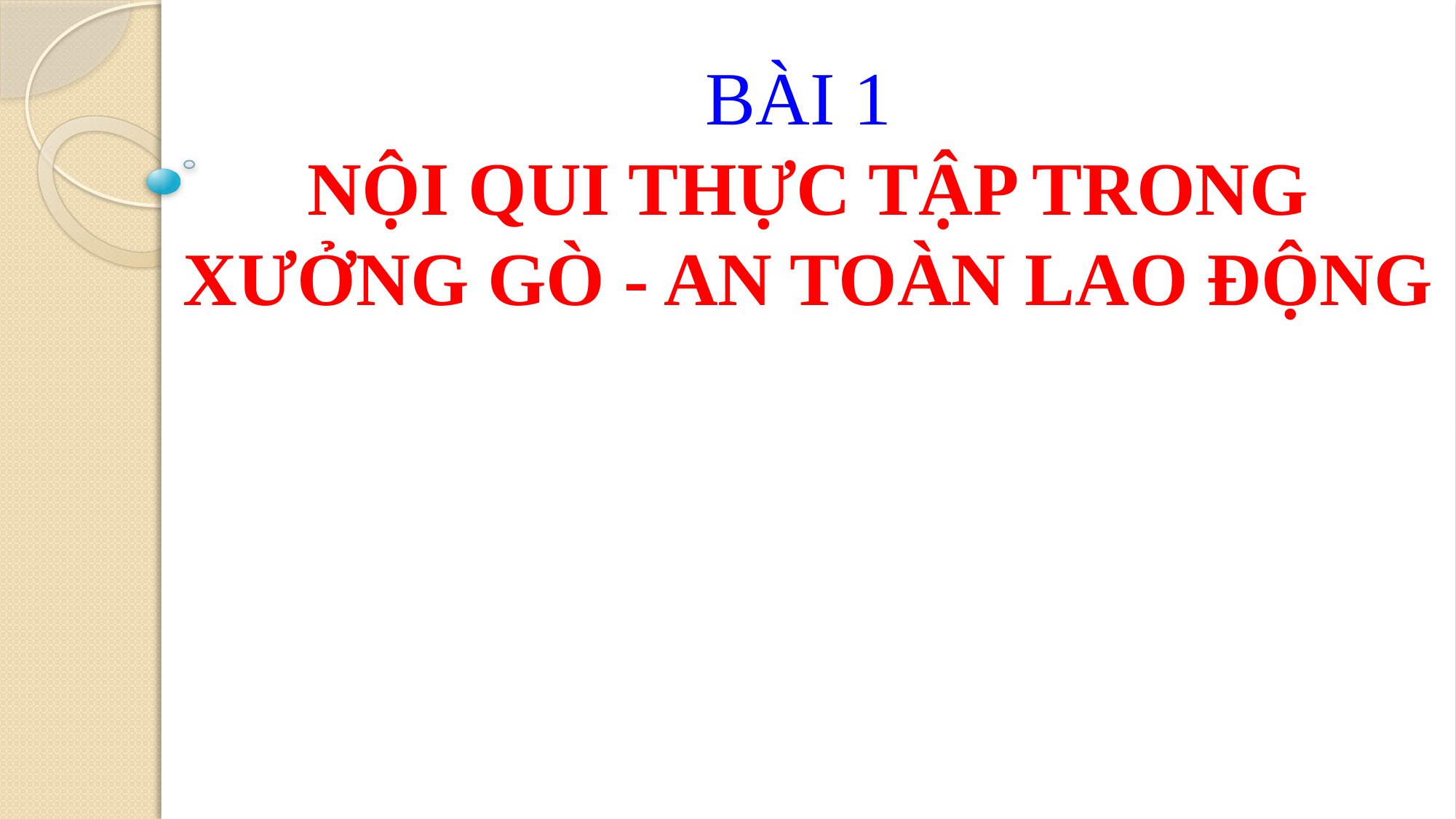

# BÀI 1 NỘI QUI THỰC TẬP TRONG XƯỞNG GÒ - AN TOÀN LAO ĐỘNG